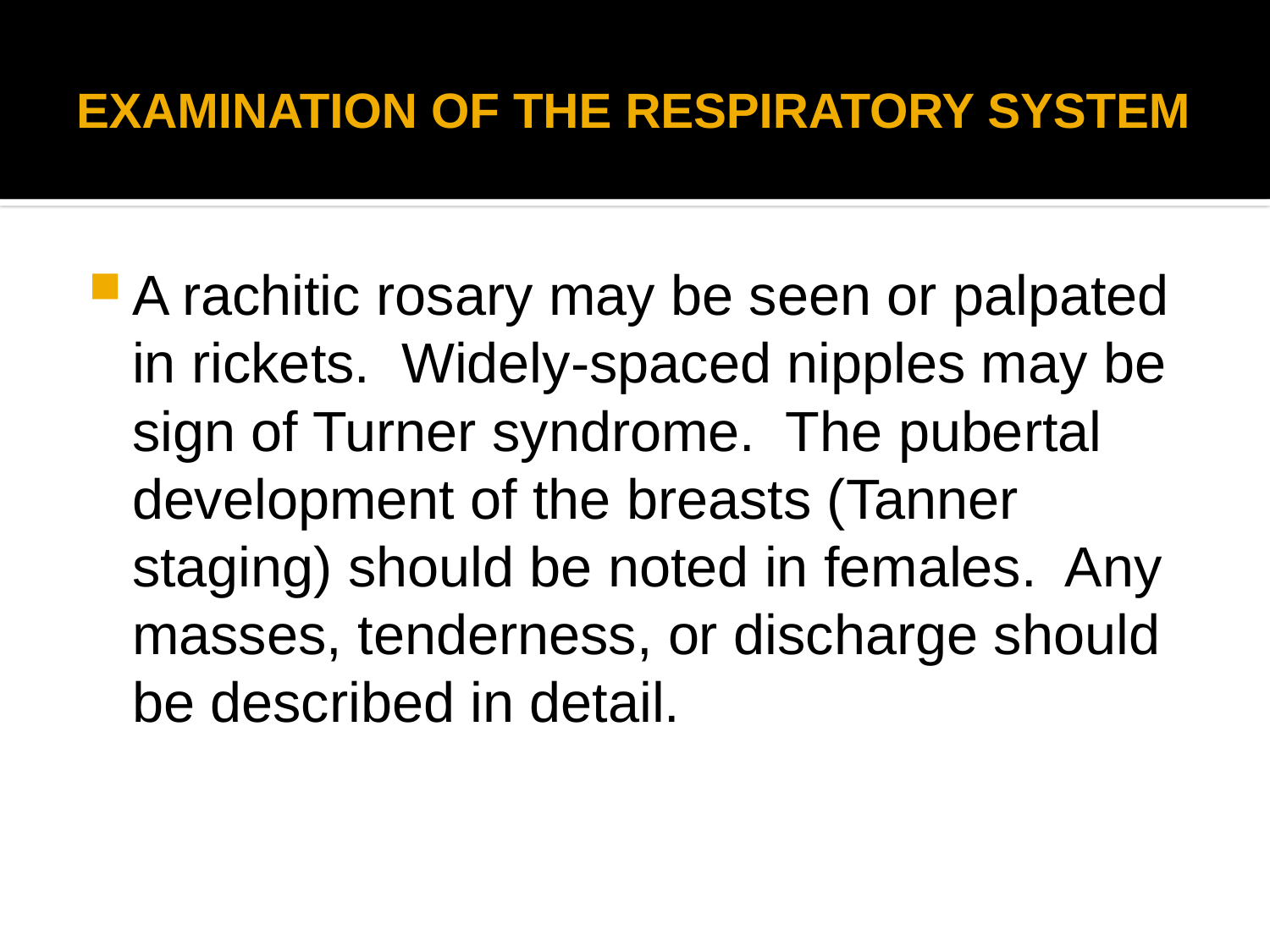

# EXAMINATION OF THE RESPIRATORY SYSTEM
A rachitic rosary may be seen or palpated in rickets.  Widely-spaced nipples may be sign of Turner syndrome.  The pubertal development of the breasts (Tanner staging) should be noted in females.  Any masses, tenderness, or discharge should be described in detail.